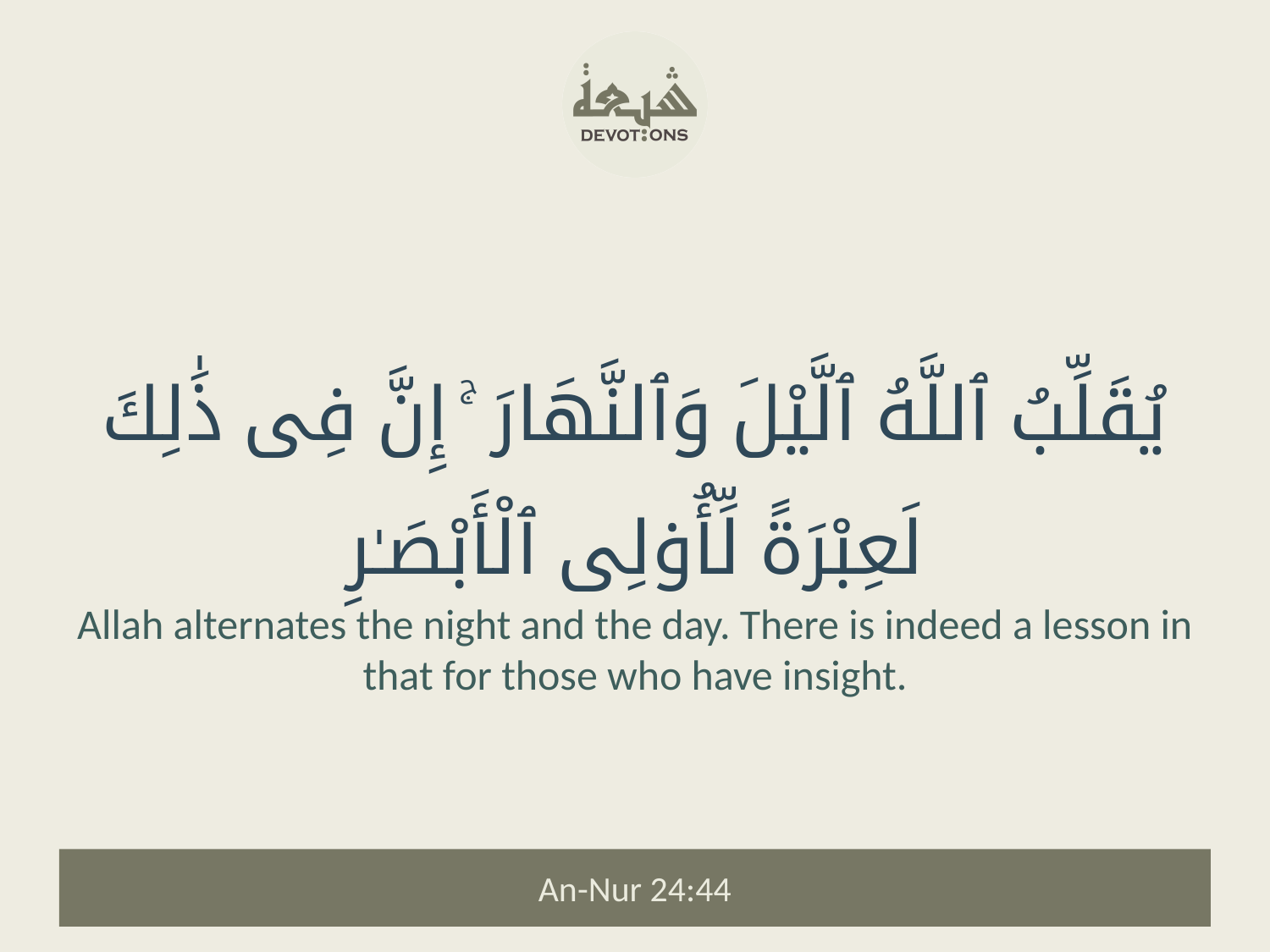

يُقَلِّبُ ٱللَّهُ ٱلَّيْلَ وَٱلنَّهَارَ ۚ إِنَّ فِى ذَٰلِكَ لَعِبْرَةً لِّأُو۟لِى ٱلْأَبْصَـٰرِ
Allah alternates the night and the day. There is indeed a lesson in that for those who have insight.
An-Nur 24:44